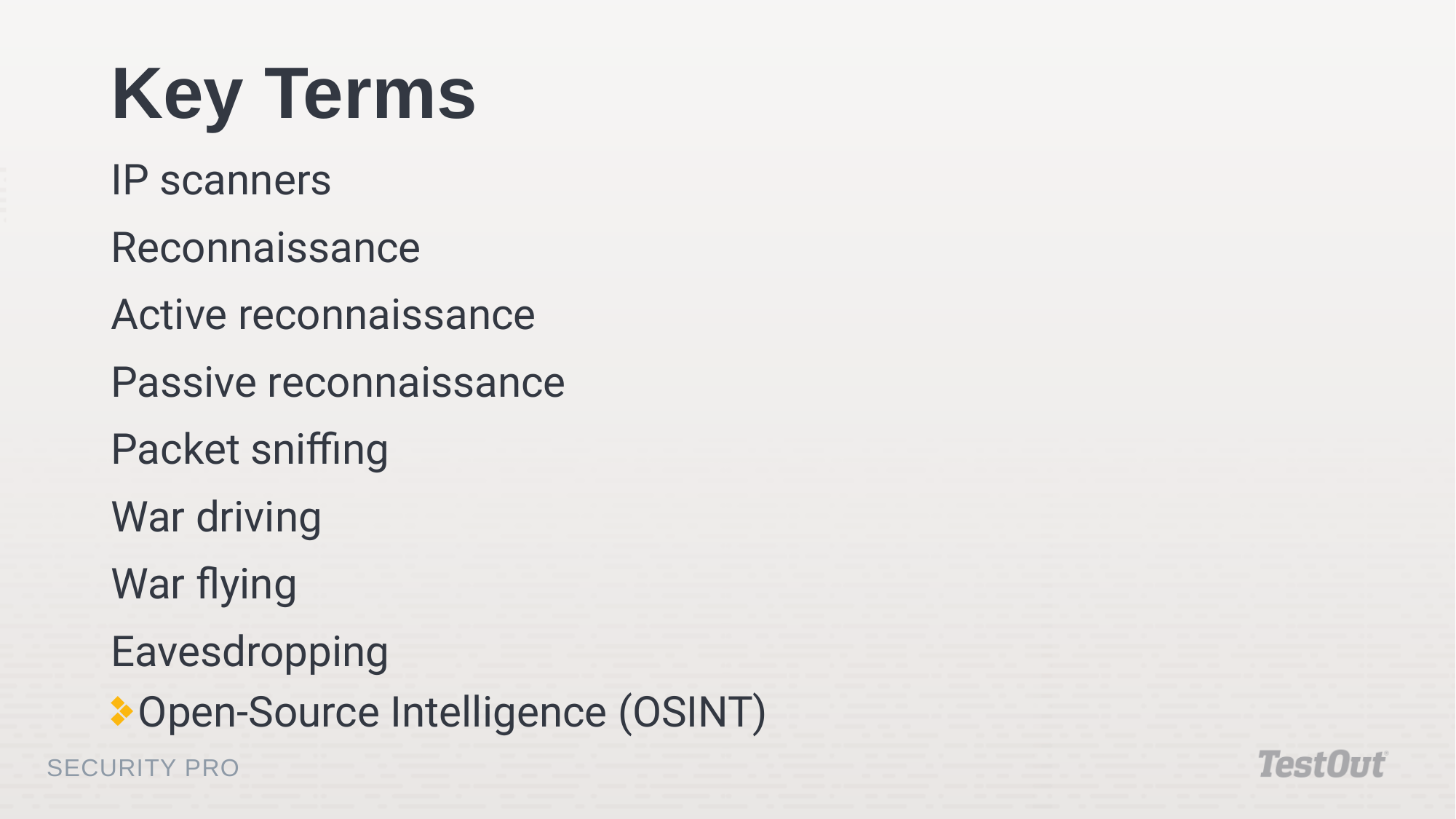

# Key Terms
IP scanners
Reconnaissance
Active reconnaissance
Passive reconnaissance
Packet sniffing
War driving
War flying
Eavesdropping
Open-Source Intelligence (OSINT)
Security Pro